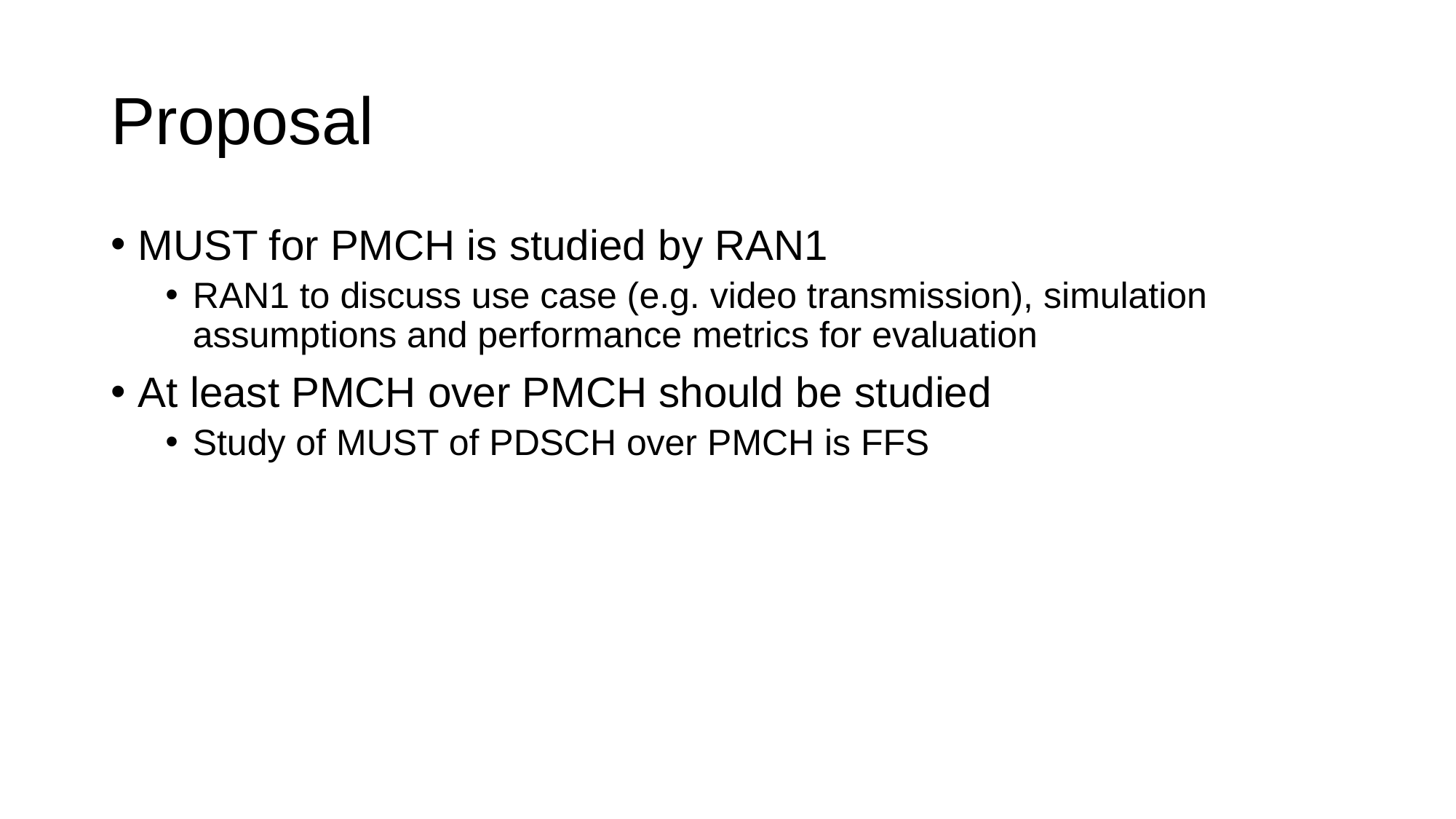

# Proposal
MUST for PMCH is studied by RAN1
RAN1 to discuss use case (e.g. video transmission), simulation assumptions and performance metrics for evaluation
At least PMCH over PMCH should be studied
Study of MUST of PDSCH over PMCH is FFS